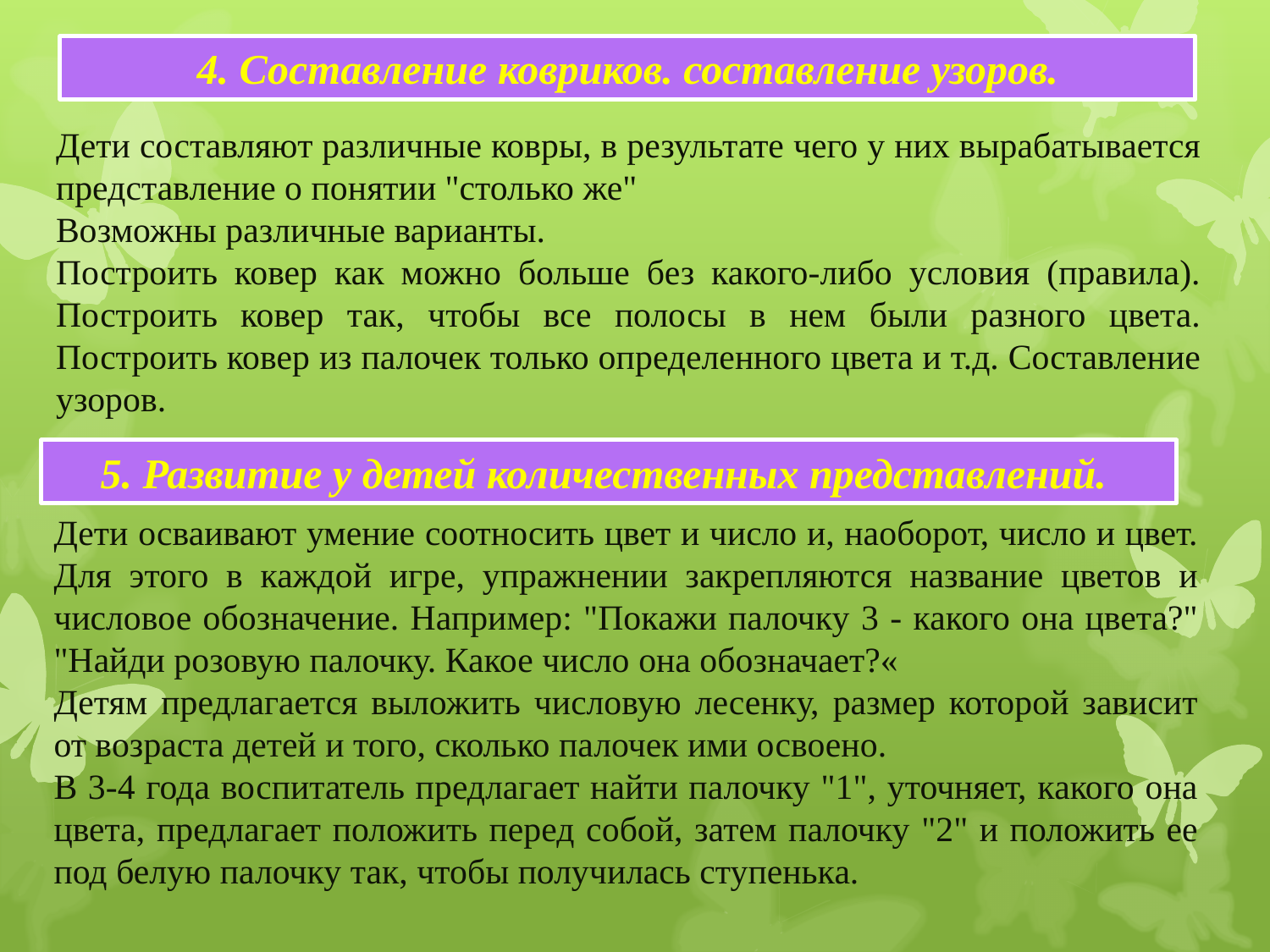

4. Составление ковриков. составление узоров.
Дети составляют различные ковры, в результате чего у них вырабатывается представление о понятии "столько же"
Возможны различные варианты.
Построить ковер как можно больше без какого-либо условия (правила). Построить ковер так, чтобы все полосы в нем были разного цвета. Построить ковер из палочек только определенного цвета и т.д. Составление узоров.
5. Развитие у детей количественных представлений.
Дети осваивают умение соотносить цвет и число и, наоборот, число и цвет. Для этого в каждой игре, упражнении закрепляются название цветов и числовое обозначение. Например: "Покажи палочку 3 - какого она цвета?" "Найди розовую палочку. Какое число она обозначает?«
Детям предлагается выложить числовую лесенку, размер которой зависит от возраста детей и того, сколько палочек ими освоено.
В 3-4 года воспитатель предлагает найти палочку "1", уточняет, какого она цвета, предлагает положить перед собой, затем палочку "2" и положить ее под белую палочку так, чтобы получилась ступенька.